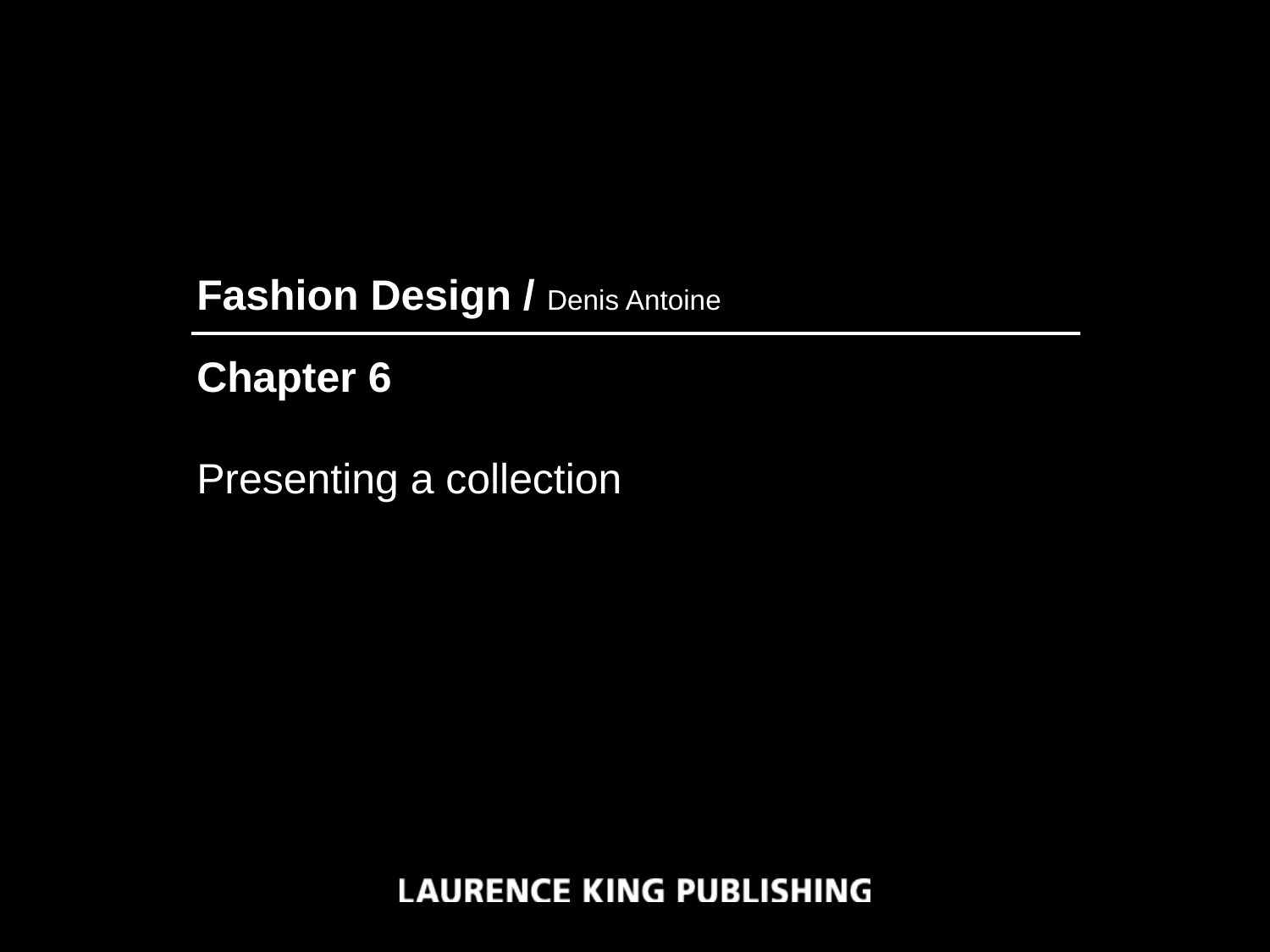

Fashion Design / Denis Antoine
Chapter 6

Presenting a collection